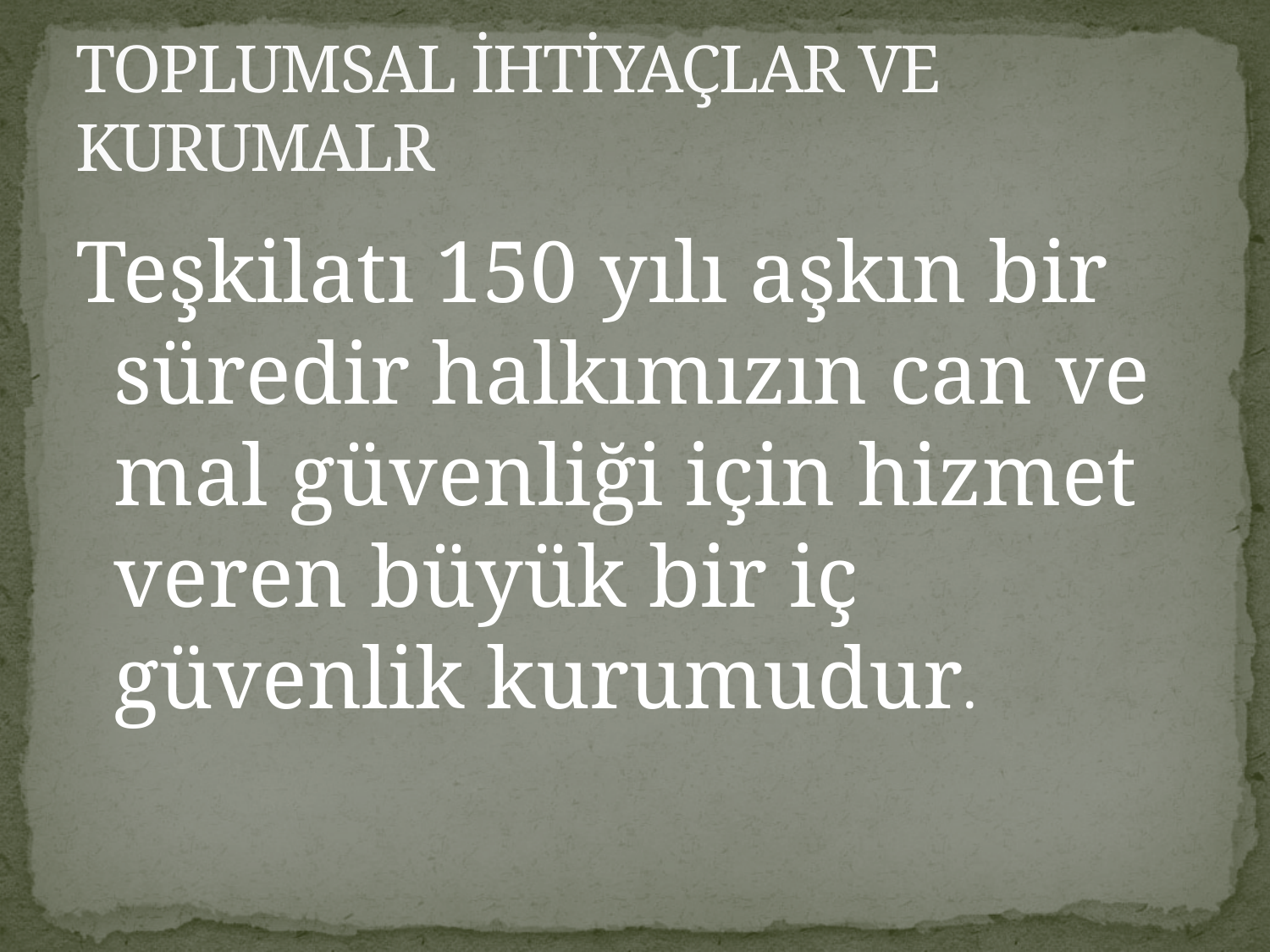

# TOPLUMSAL İHTİYAÇLAR VE KURUMALR
Teşkilatı 150 yılı aşkın bir süredir halkımızın can ve mal güvenliği için hizmet veren büyük bir iç güvenlik kurumudur.